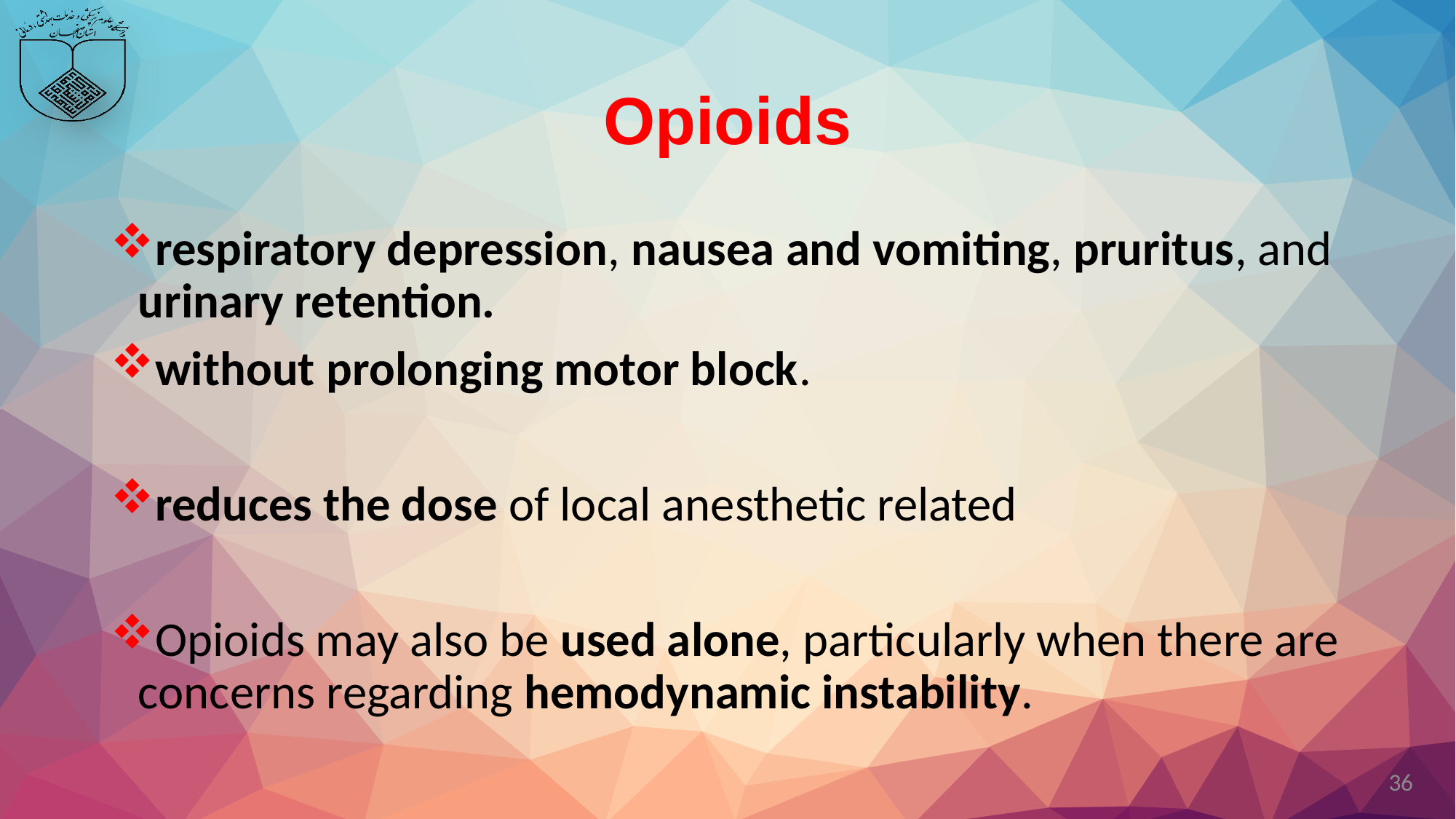

# Opioids
respiratory depression, nausea and vomiting, pruritus, and urinary retention.
without prolonging motor block.

reduces the dose of local anesthetic related

Opioids may also be used alone, particularly when there are concerns regarding hemodynamic instability.
36